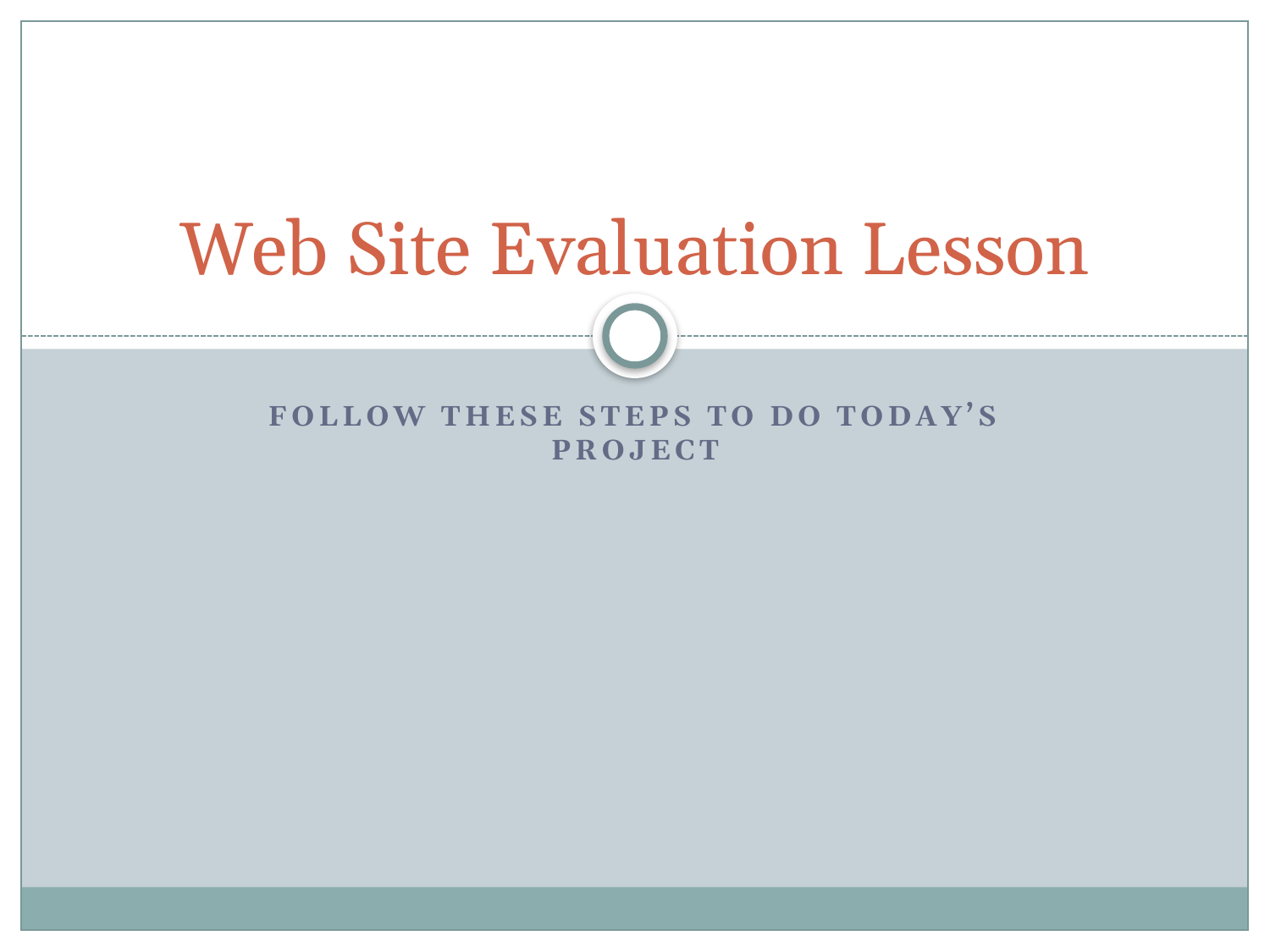

# Web Site Evaluation Lesson
Follow these steps to do today’s project